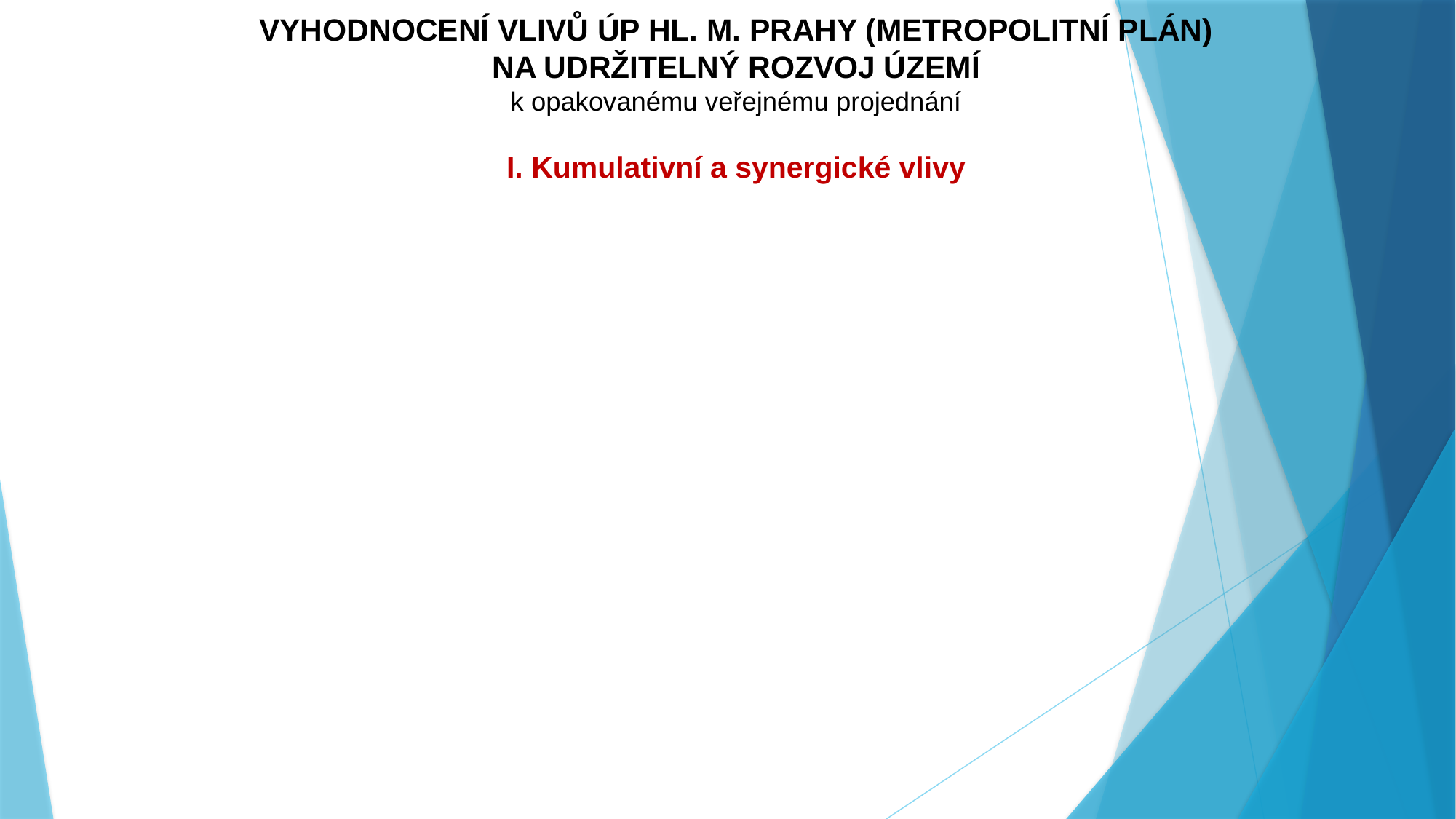

# VYHODNOCENÍ VLIVŮ ÚP HL. M. PRAHY (METROPOLITNÍ PLÁN) NA UDRŽITELNÝ ROZVOJ ÚZEMÍ k opakovanému veřejnému projednání I. Kumulativní a synergické vlivy

|  |  |  |
| --- | --- | --- |